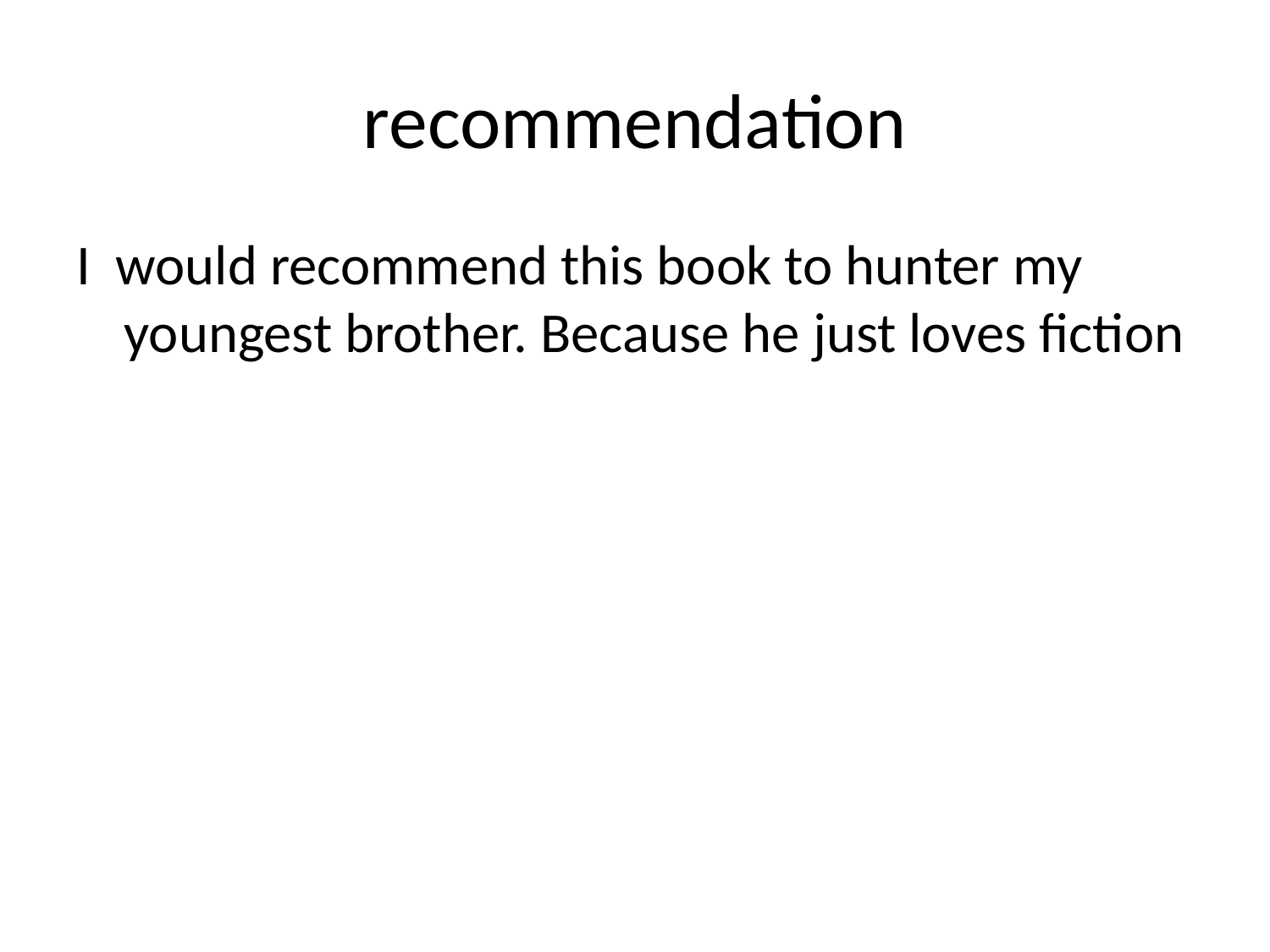

# recommendation
I  would recommend this book to hunter my youngest brother. Because he just loves fiction